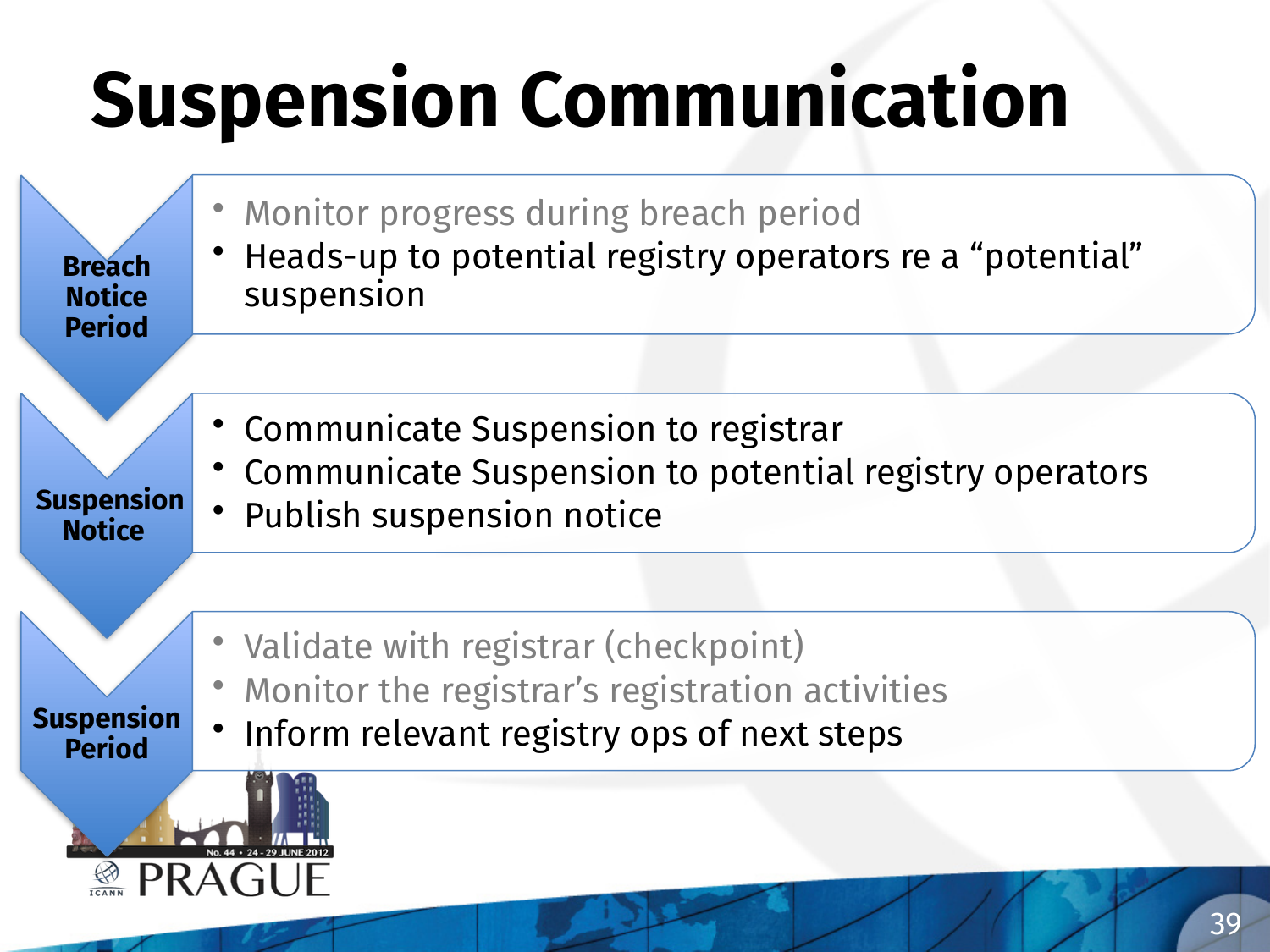

# Suspension Communication
Breach Notice Period
Monitor progress during breach period
Heads-up to potential registry operators re a “potential” suspension
 Suspension Notice
Communicate Suspension to registrar
Communicate Suspension to potential registry operators
Publish suspension notice
Suspension Period
Validate with registrar (checkpoint)
Monitor the registrar’s registration activities
Inform relevant registry ops of next steps
39